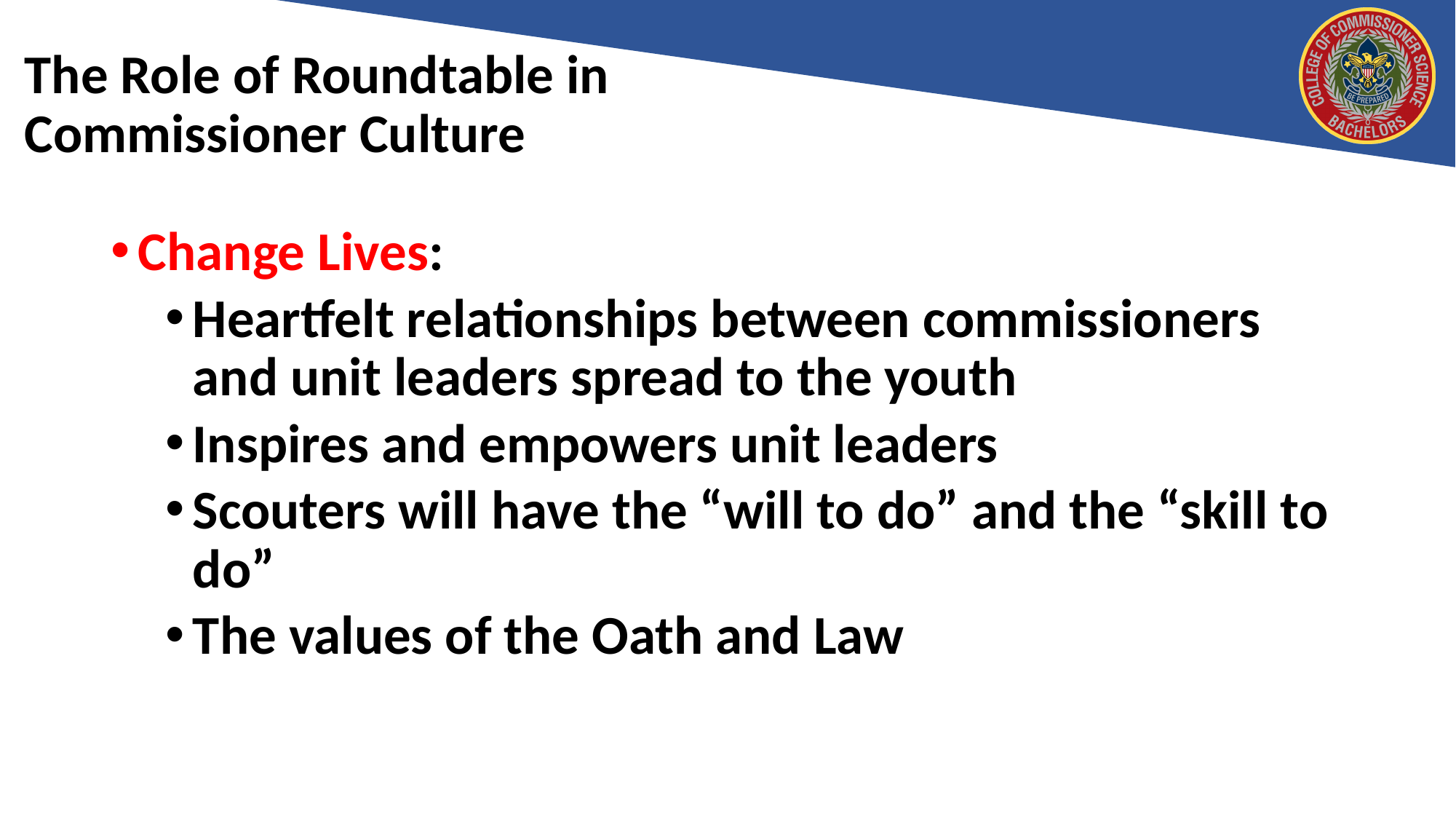

# The Role of Roundtable in Commissioner Culture
Change Lives:
Heartfelt relationships between commissioners and unit leaders spread to the youth
Inspires and empowers unit leaders
Scouters will have the “will to do” and the “skill to do”
The values of the Oath and Law